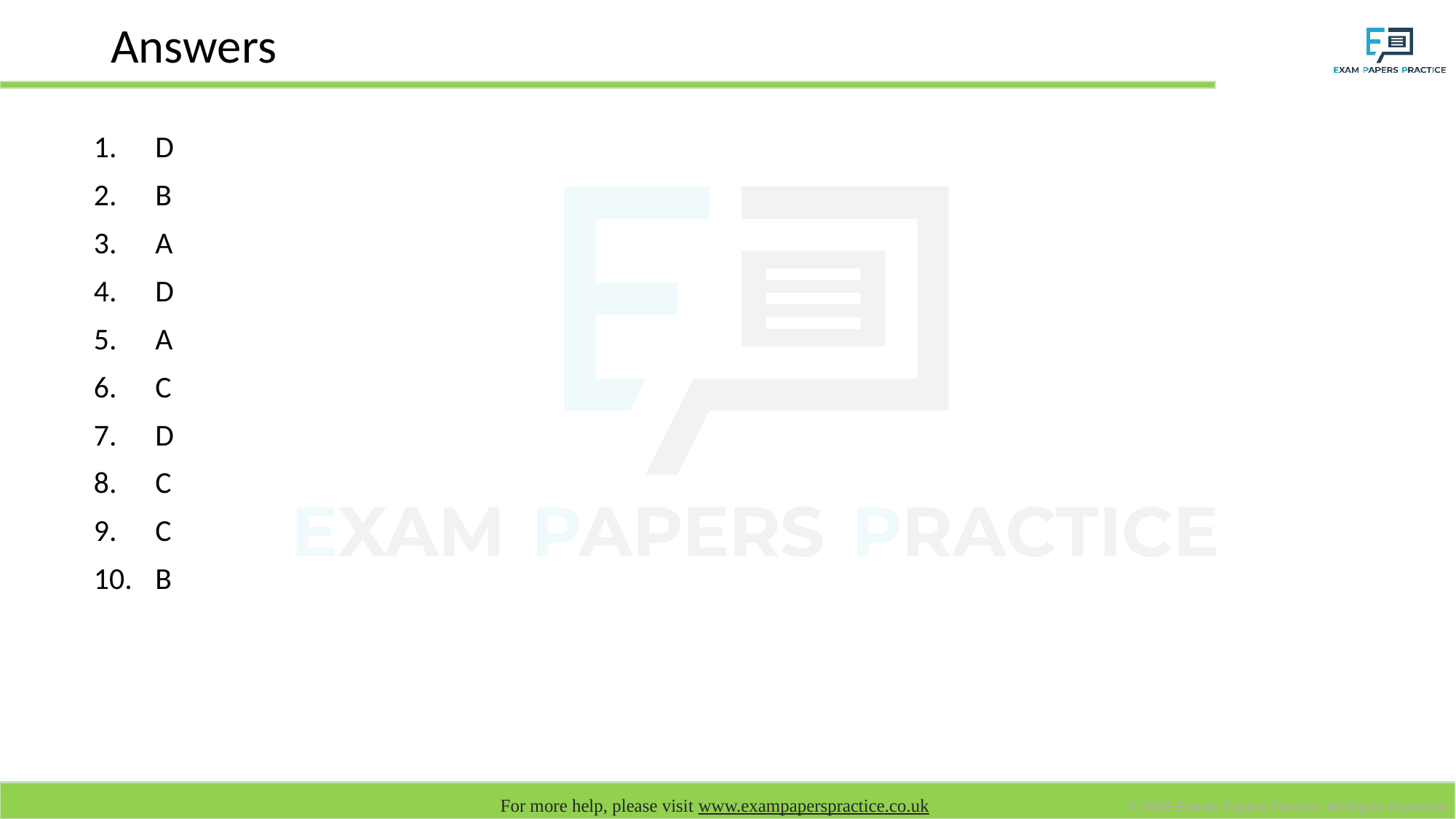

# Answers
D
B
A
D
A
C
D
C
C
B